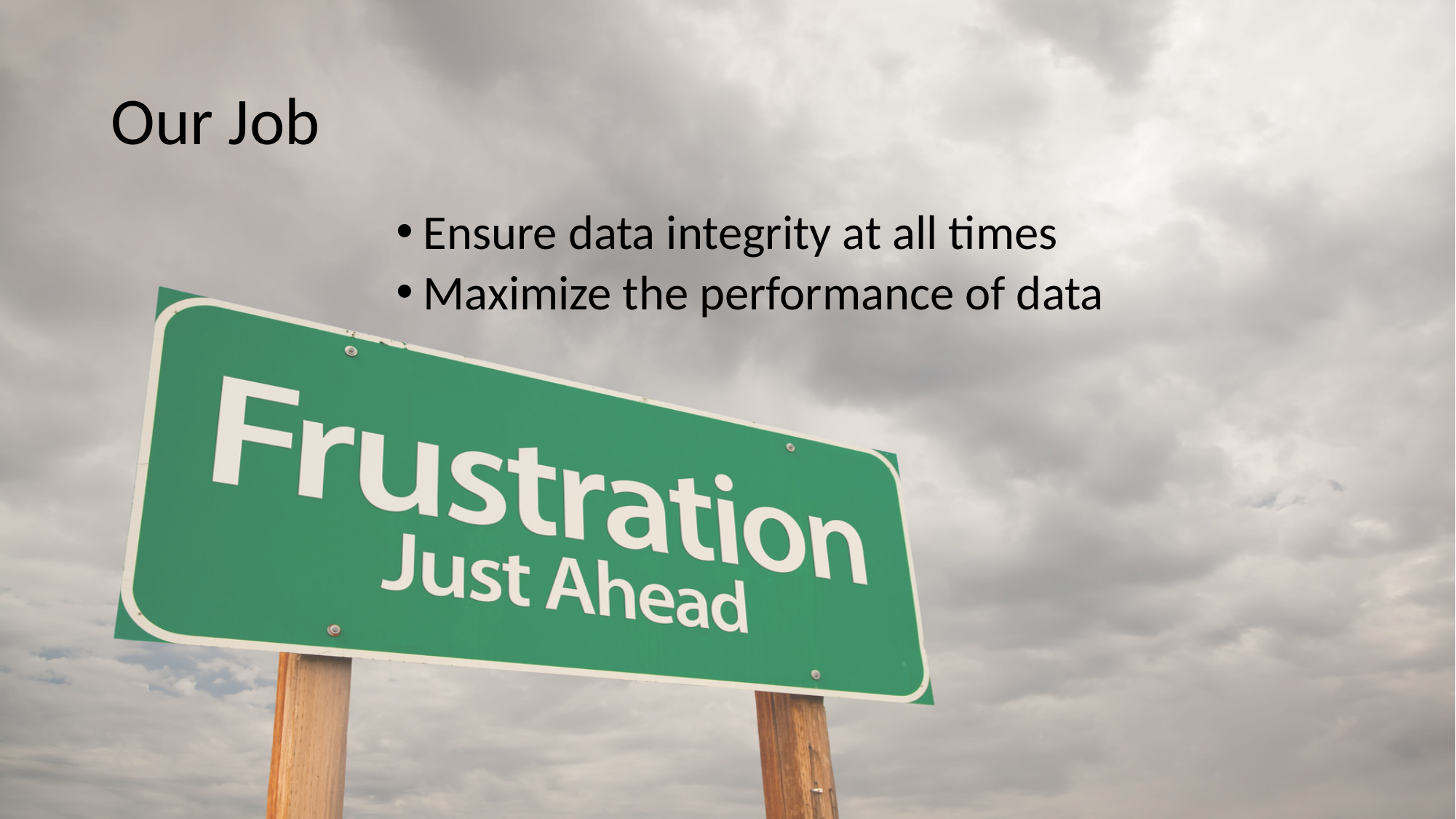

# Our Job
Ensure data integrity at all times
Maximize the performance of data